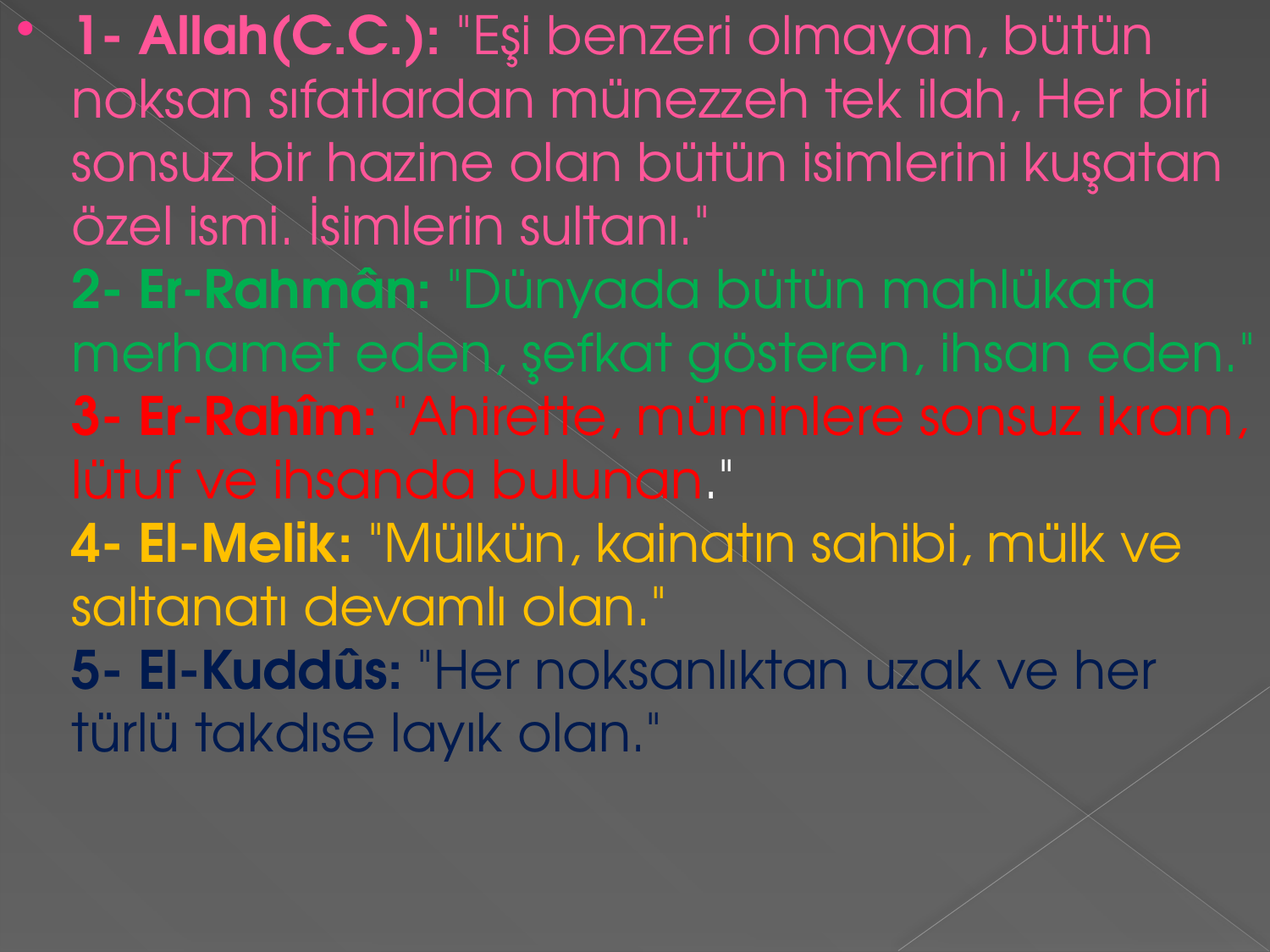

1- Allah(C.C.): "Eşi benzeri olmayan, bütün noksan sıfatlardan münezzeh tek ilah, Her biri sonsuz bir hazine olan bütün isimlerini kuşatan özel ismi. İsimlerin sultanı."
2- Er-Rahmân: "Dünyada bütün mahlükata merhamet eden, şefkat gösteren, ihsan eden."
3- Er-Rahîm: "Ahirette, müminlere sonsuz ikram, lütuf ve ihsanda bulunan."
4- El-Melik: "Mülkün, kainatın sahibi, mülk ve saltanatı devamlı olan."
5- El-Kuddûs: "Her noksanlıktan uzak ve her türlü takdıse layık olan."